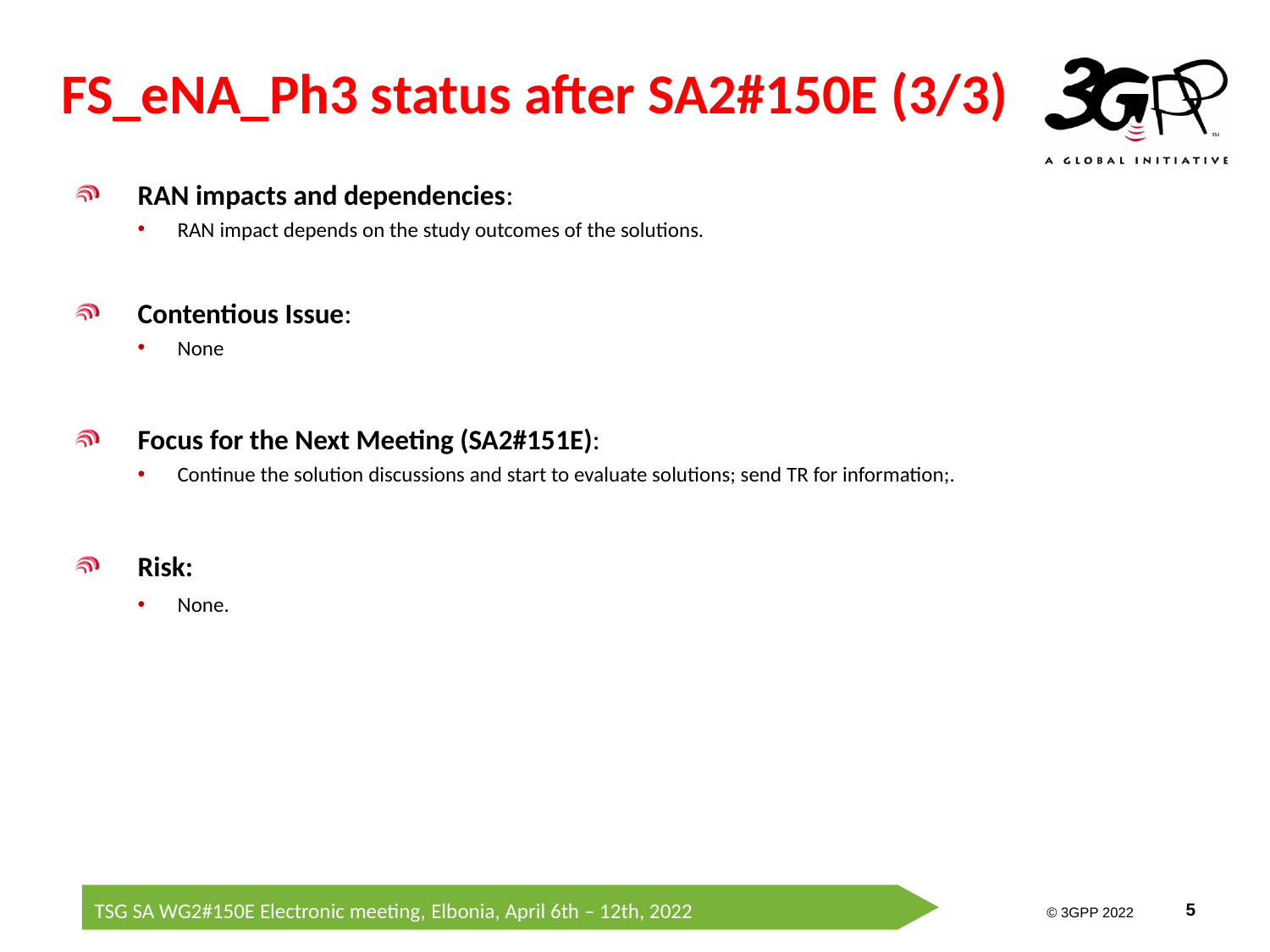

# FS_eNA_Ph3 status after SA2#150E (3/3)
RAN impacts and dependencies:
RAN impact depends on the study outcomes of the solutions.

Contentious Issue:
None

Focus for the Next Meeting (SA2#151E):
Continue the solution discussions and start to evaluate solutions; send TR for information;.

Risk:
None.